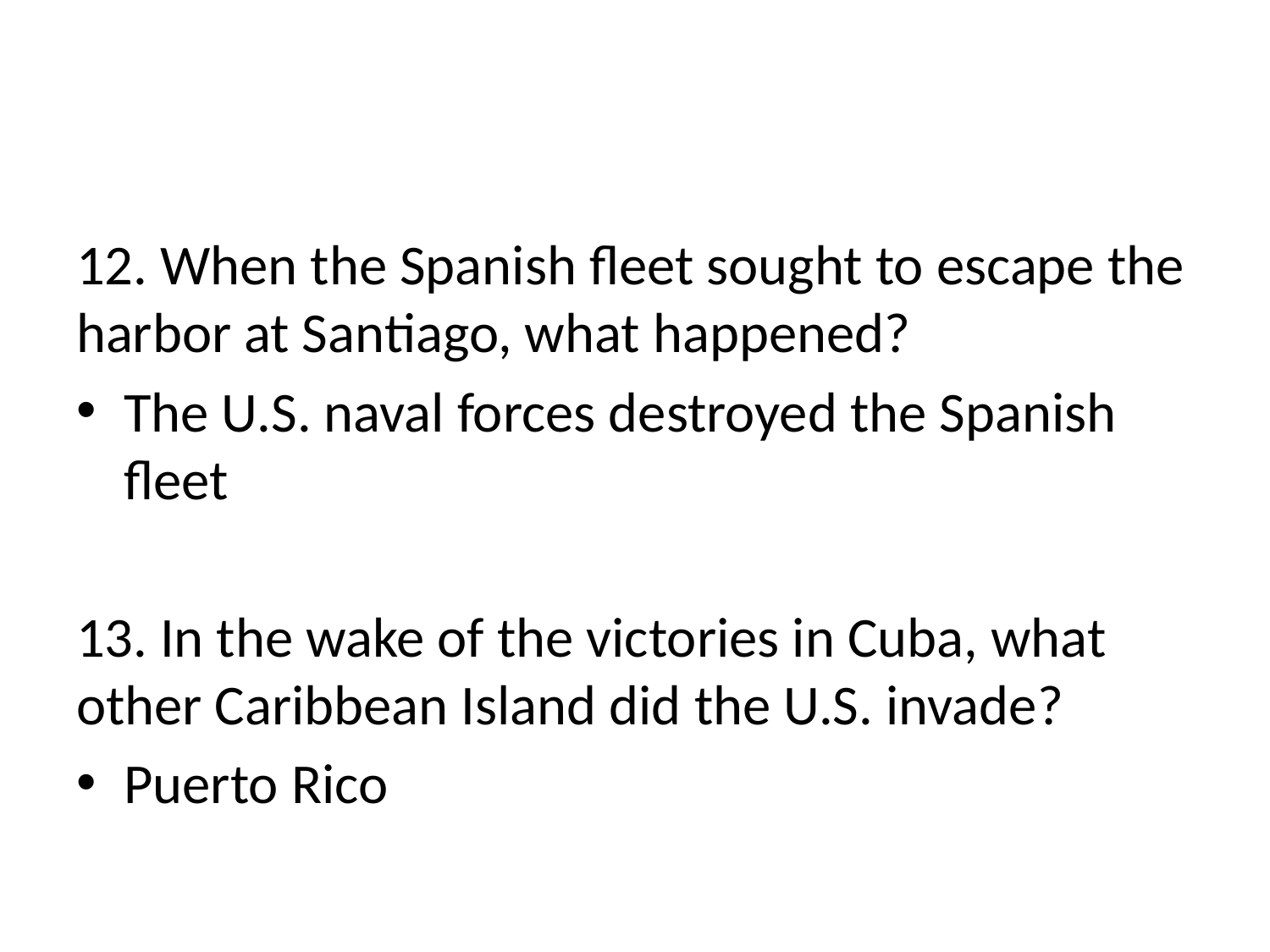

#
12. When the Spanish fleet sought to escape the harbor at Santiago, what happened?
The U.S. naval forces destroyed the Spanish fleet

13. In the wake of the victories in Cuba, what other Caribbean Island did the U.S. invade?
Puerto Rico